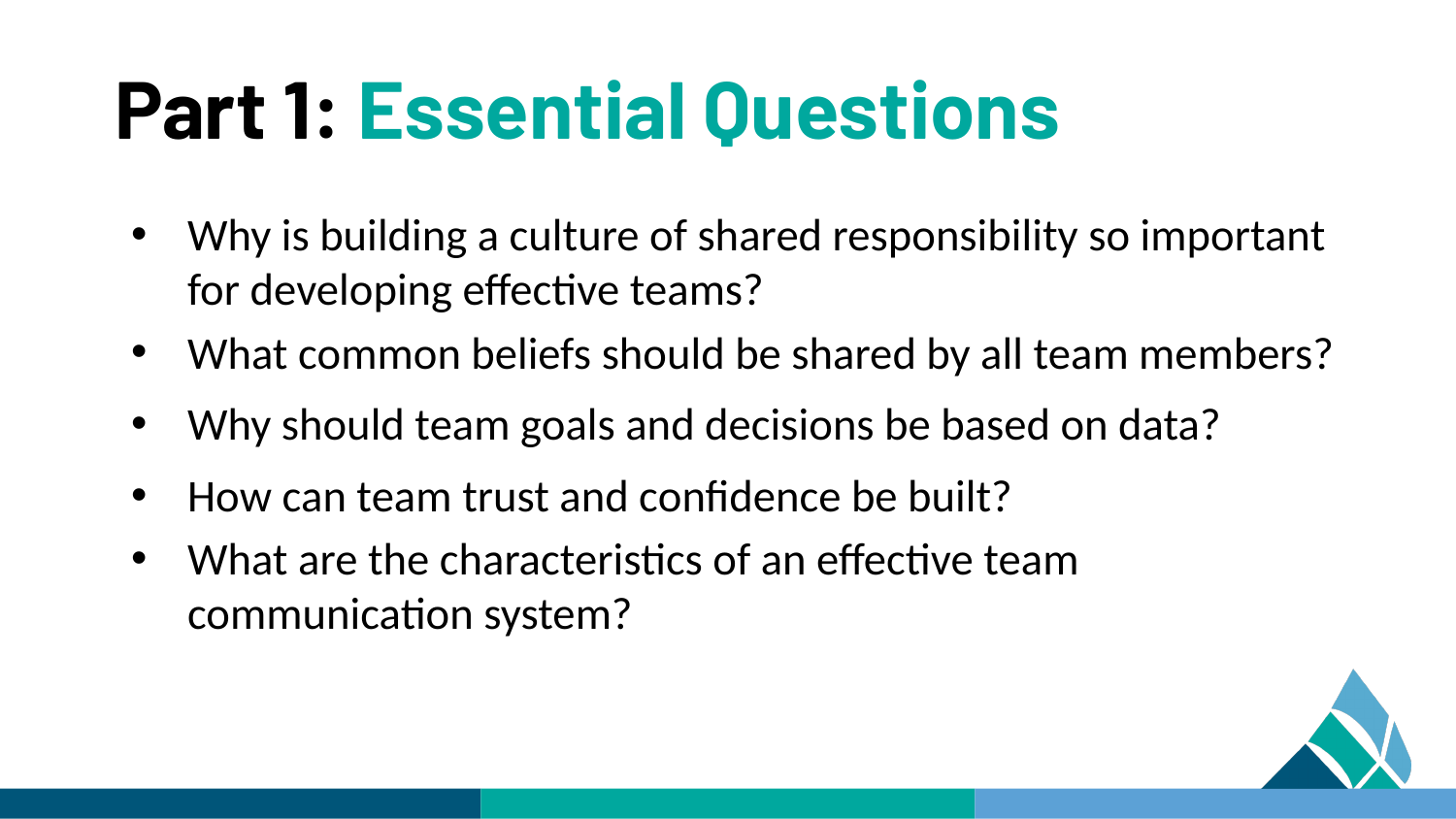

# Part 1: Essential Questions
Why is building a culture of shared responsibility so important for developing effective teams?
What common beliefs should be shared by all team members?
Why should team goals and decisions be based on data?
How can team trust and confidence be built?
What are the characteristics of an effective team communication system?